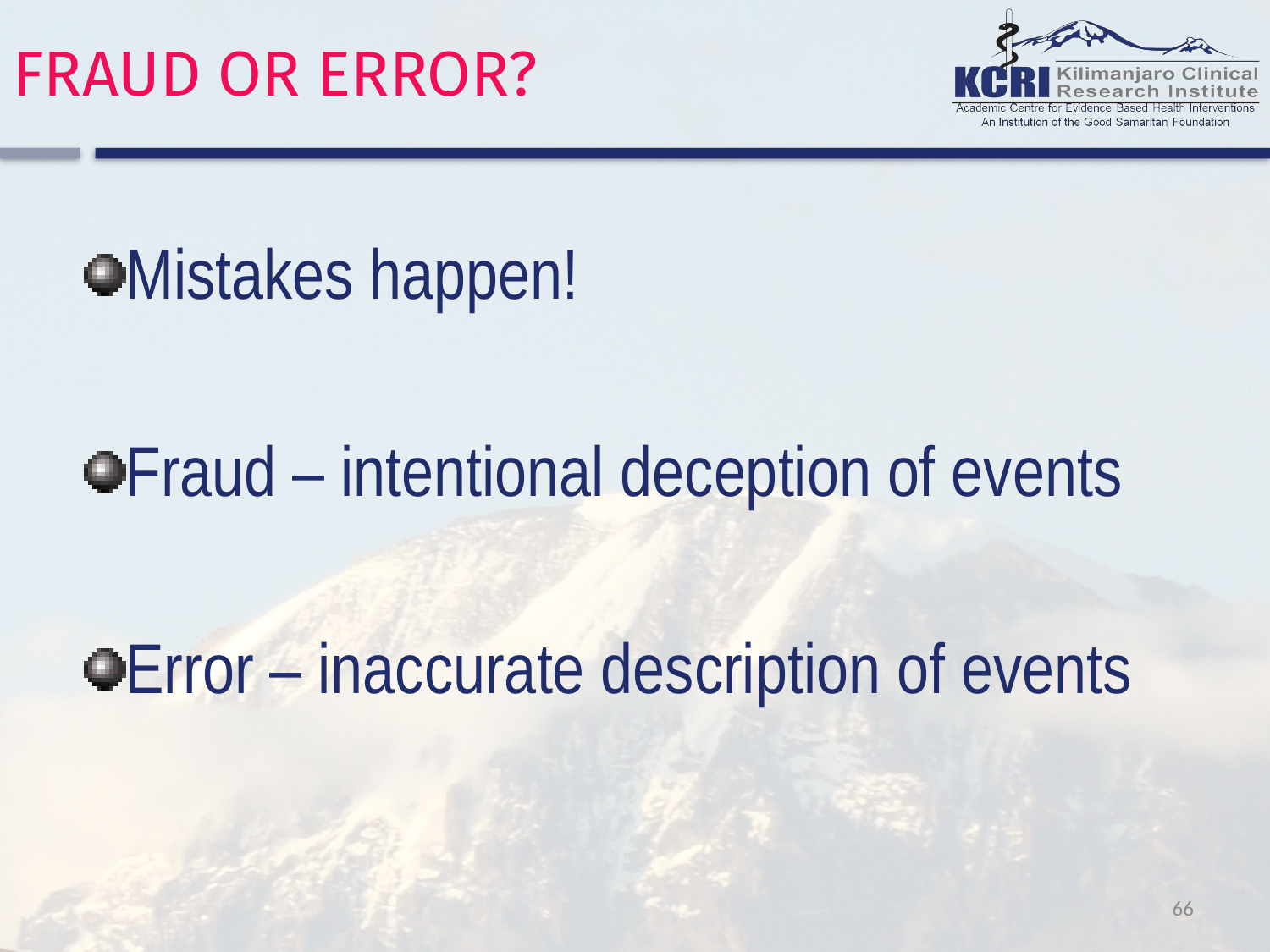

# FRAUD OR ERROR?
Mistakes happen!

Fraud – intentional deception of events

Error – inaccurate description of events

66